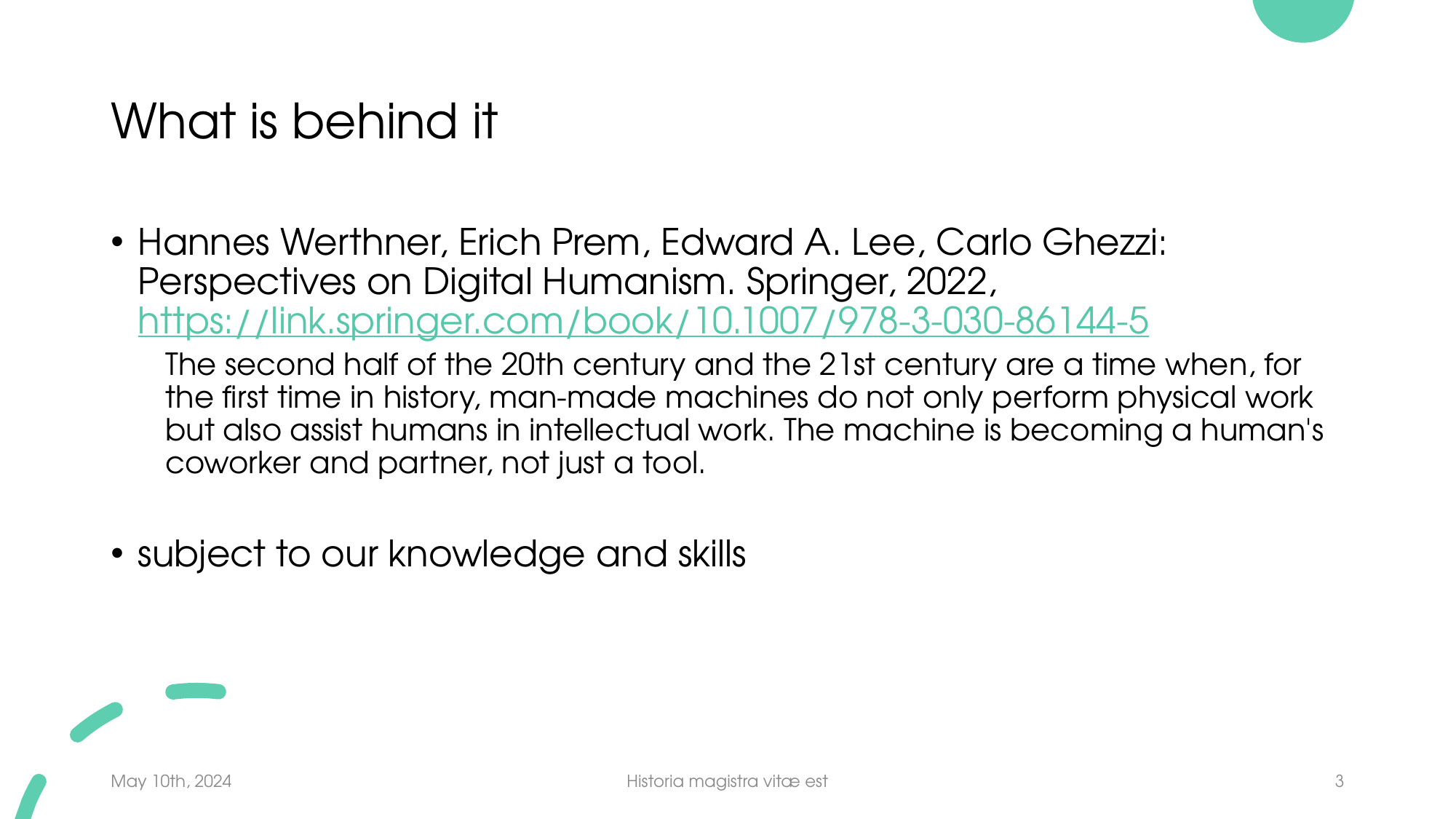

# What is behind it
Hannes Werthner, Erich Prem, Edward A. Lee, Carlo Ghezzi: Perspectives on Digital Humanism. Springer, 2022, https://link.springer.com/book/10.1007/978-3-030-86144-5
The second half of the 20th century and the 21st century are a time when, for the first time in history, man-made machines do not only perform physical work but also assist humans in intellectual work. The machine is becoming a human's coworker and partner, not just a tool.

subject to our knowledge and skills
May 10th, 2024
Historia magistra vitæ est
3